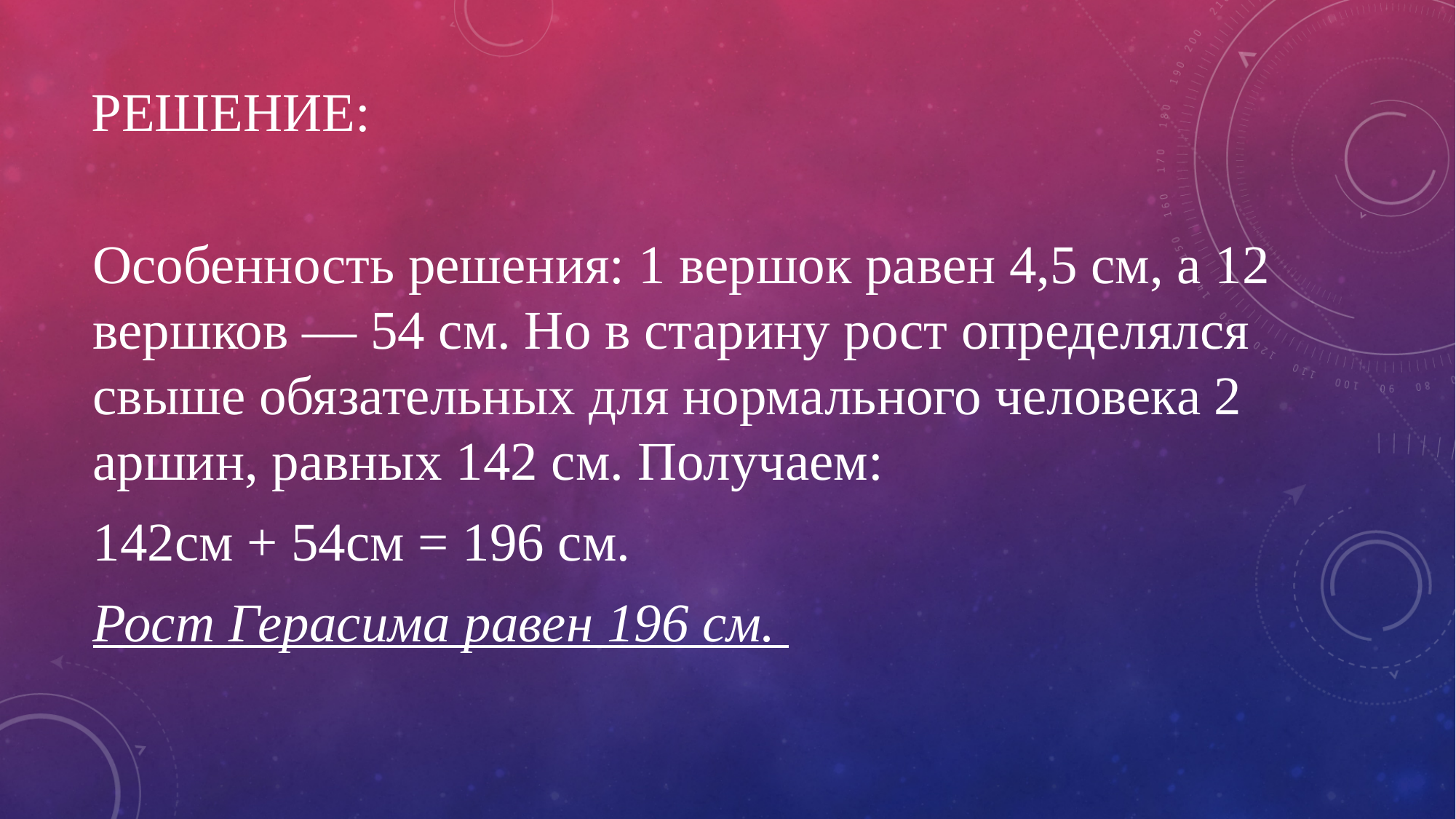

# Решение:
Особенность решения: 1 вершок равен 4,5 см, а 12 вершков — 54 см. Но в старину рост определялся свыше обязательных для нормального человека 2 аршин, равных 142 см. Получаем:
142см + 54см = 196 см.
Рост Герасима равен 196 см.